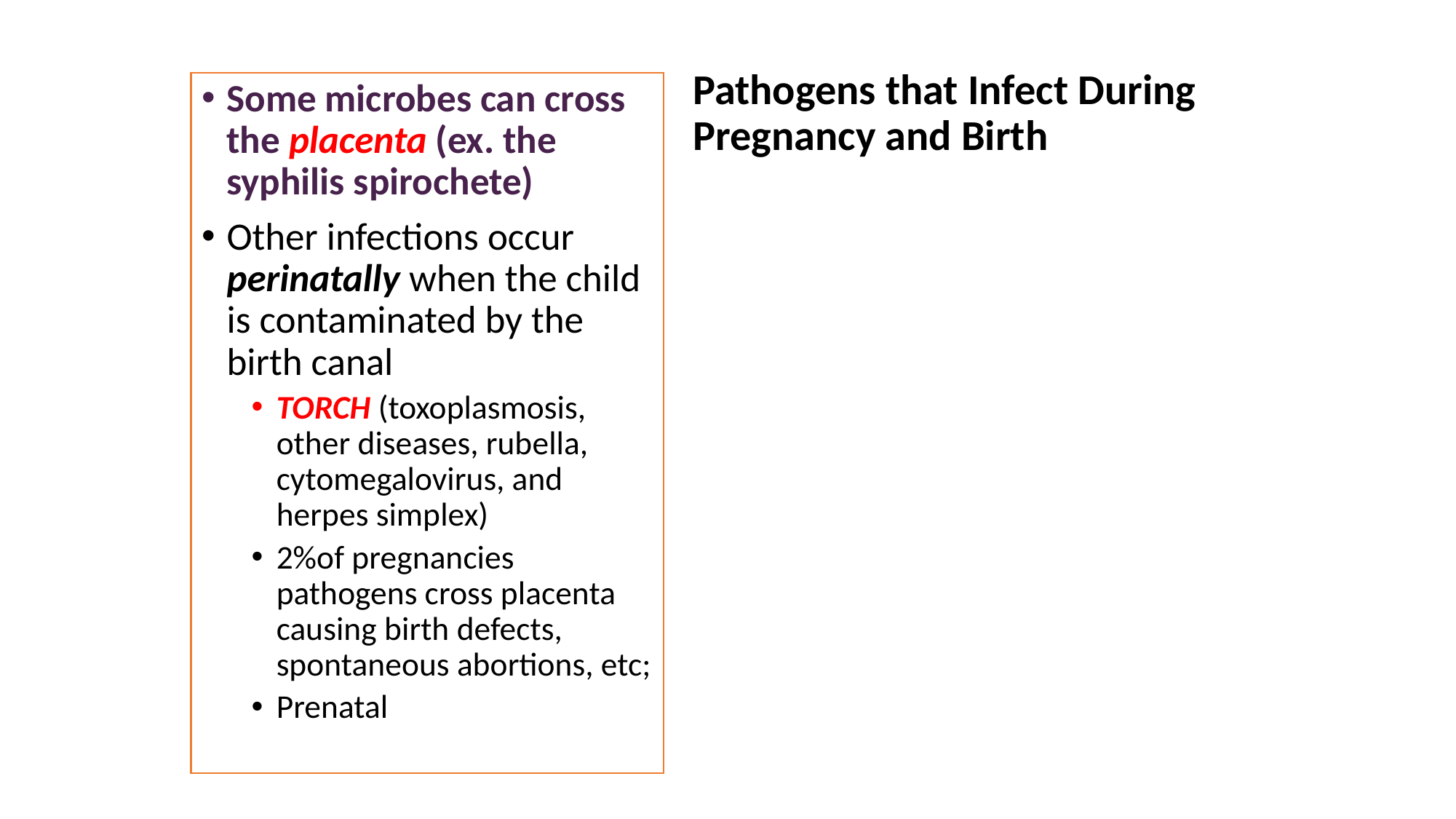

# Pathogens that Infect During Pregnancy and Birth
Some microbes can cross the placenta (ex. the syphilis spirochete)
Other infections occur perinatally when the child is contaminated by the birth canal
TORCH (toxoplasmosis, other diseases, rubella, cytomegalovirus, and herpes simplex)
2%of pregnancies pathogens cross placenta causing birth defects, spontaneous abortions, etc;
Prenatal